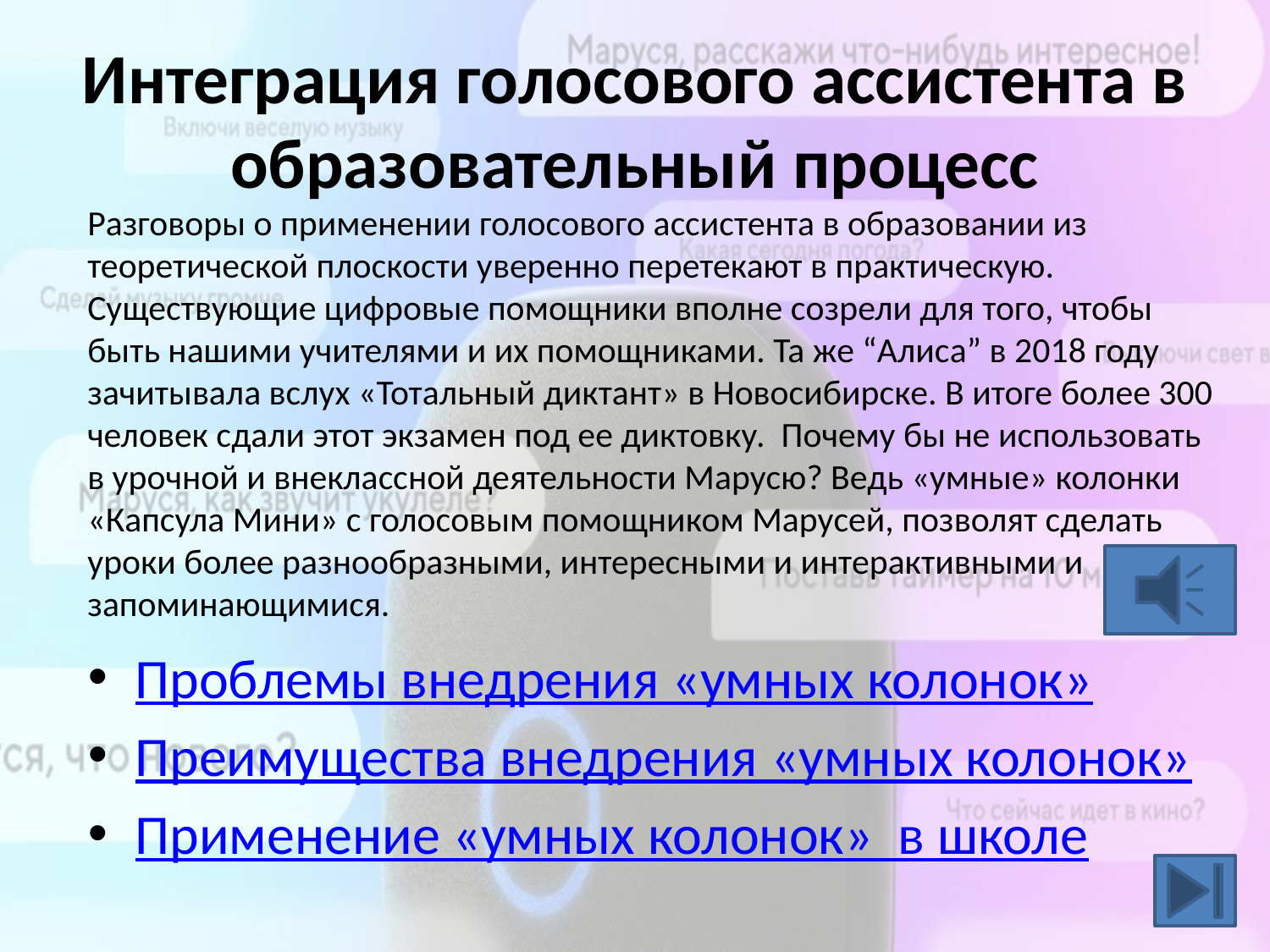

# Интеграция голосового ассистента в образовательный процесс
Разговоры о применении голосового ассистента в образовании из теоретической плоскости уверенно перетекают в практическую. Существующие цифровые помощники вполне созрели для того, чтобы быть нашими учителями и их помощниками. Та же “Алиса” в 2018 году зачитывала вслух «Тотальный диктант» в Новосибирске. В итоге более 300 человек сдали этот экзамен под ее диктовку.  Почему бы не использовать  в урочной и внеклассной деятельности Марусю? Ведь «умные» колонки «Капсула Мини» с голосовым помощником Марусей, позволят сделать уроки более разнообразными, интересными и интерактивными и запоминающимися.

Проблемы внедрения «умных колонок»
Преимущества внедрения «умных колонок»
Применение «умных колонок»  в школе